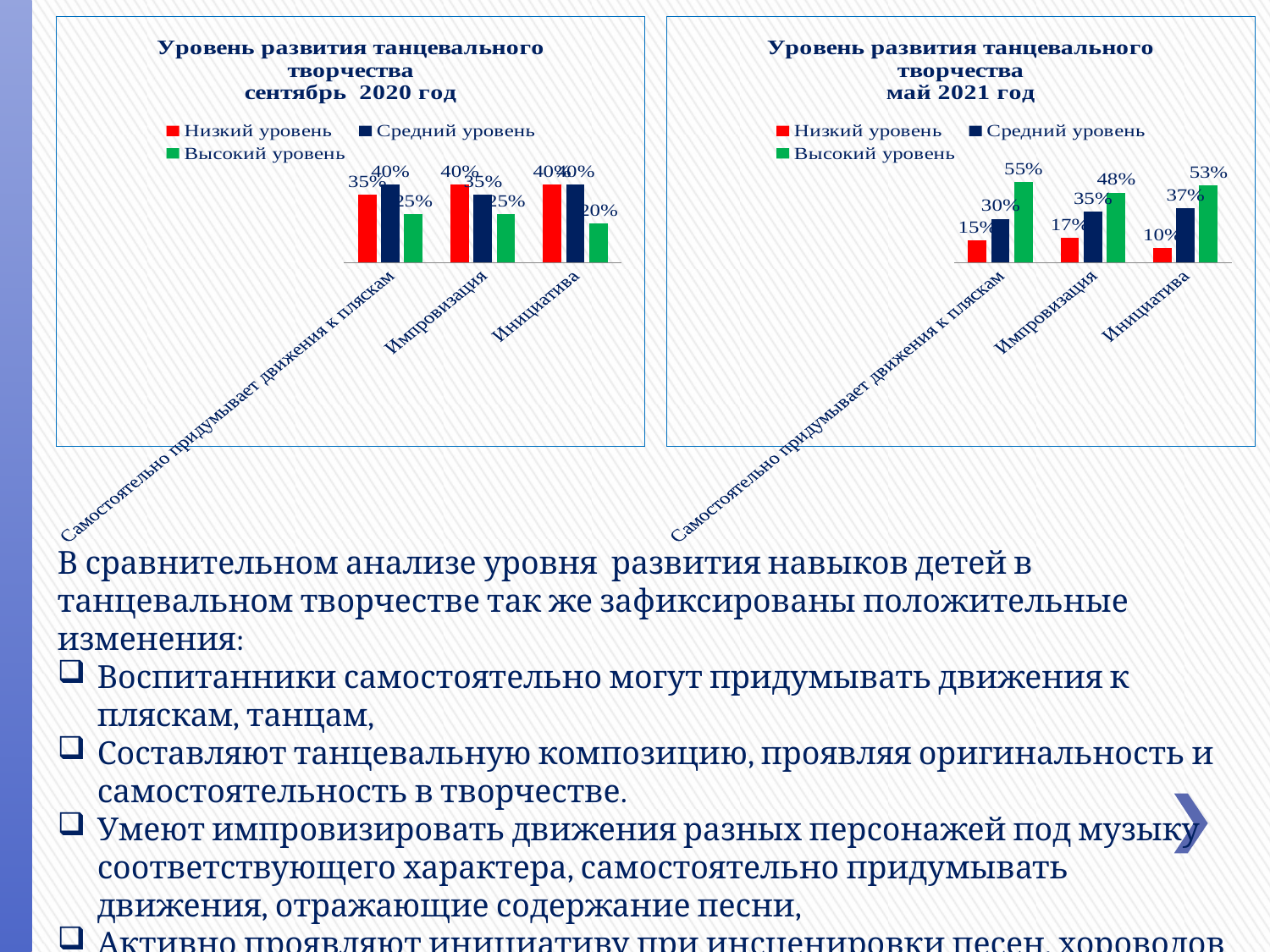

### Chart: Уровень развития танцевального творчества
сентябрь  2020 год

| Category | Низкий уровень | Средний уровень | Высокий уровень |
|---|---|---|---|
| Самостоятельно придумывает движения к пляскам | 0.3500000000000003 | 0.4 | 0.25 |
| Импровизация | 0.4 | 0.3500000000000003 | 0.25 |
| Инициатива | 0.4 | 0.4 | 0.2 |

### Chart: Уровень развития танцевального творчества
май 2021 год

| Category | Низкий уровень | Средний уровень | Высокий уровень |
|---|---|---|---|
| Самостоятельно придумывает движения к пляскам | 0.15000000000000024 | 0.3000000000000003 | 0.55 |
| Импровизация | 0.17 | 0.3500000000000003 | 0.4800000000000003 |
| Инициатива | 0.1 | 0.3700000000000004 | 0.53 |
В сравнительном анализе уровня  развития навыков детей в танцевальном творчестве так же зафиксированы положительные изменения:
Воспитанники самостоятельно могут придумывать движения к пляскам, танцам,
Составляют танцевальную композицию, проявляя оригинальность и самостоятельность в творчестве.
Умеют импровизировать движения разных персонажей под музыку соответствующего характера, самостоятельно придумывать движения, отражающие содержание песни,
Активно проявляют инициативу при инсценировки песен, хороводов